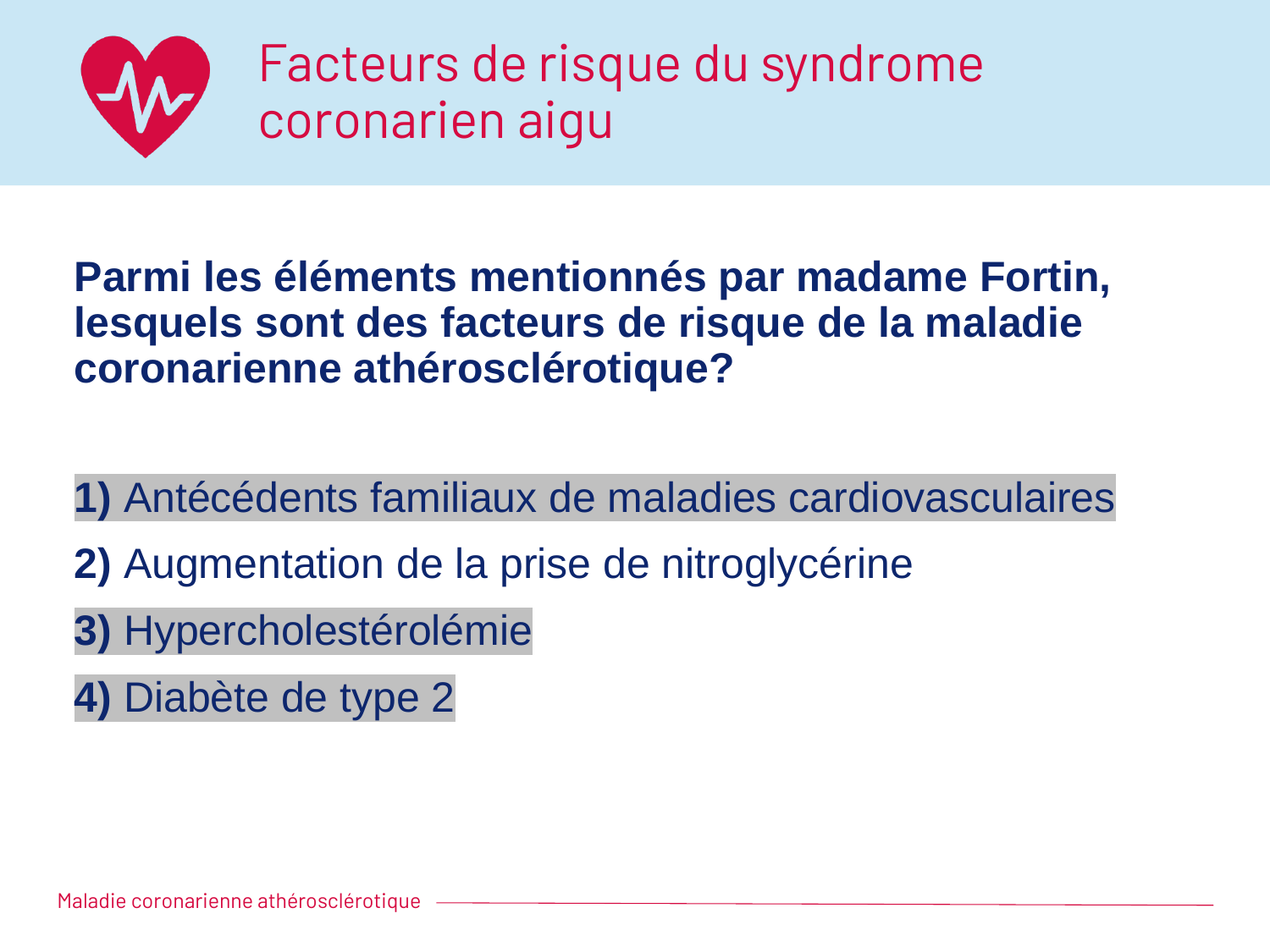

# Facteurs de risque du syndrome coronarien aigu
Parmi les éléments mentionnés par madame Fortin, lesquels sont des facteurs de risque de la maladie coronarienne athérosclérotique?

1) Antécédents familiaux de maladies cardiovasculaires
2) Augmentation de la prise de nitroglycérine
3) Hypercholestérolémie
4) Diabète de type 2